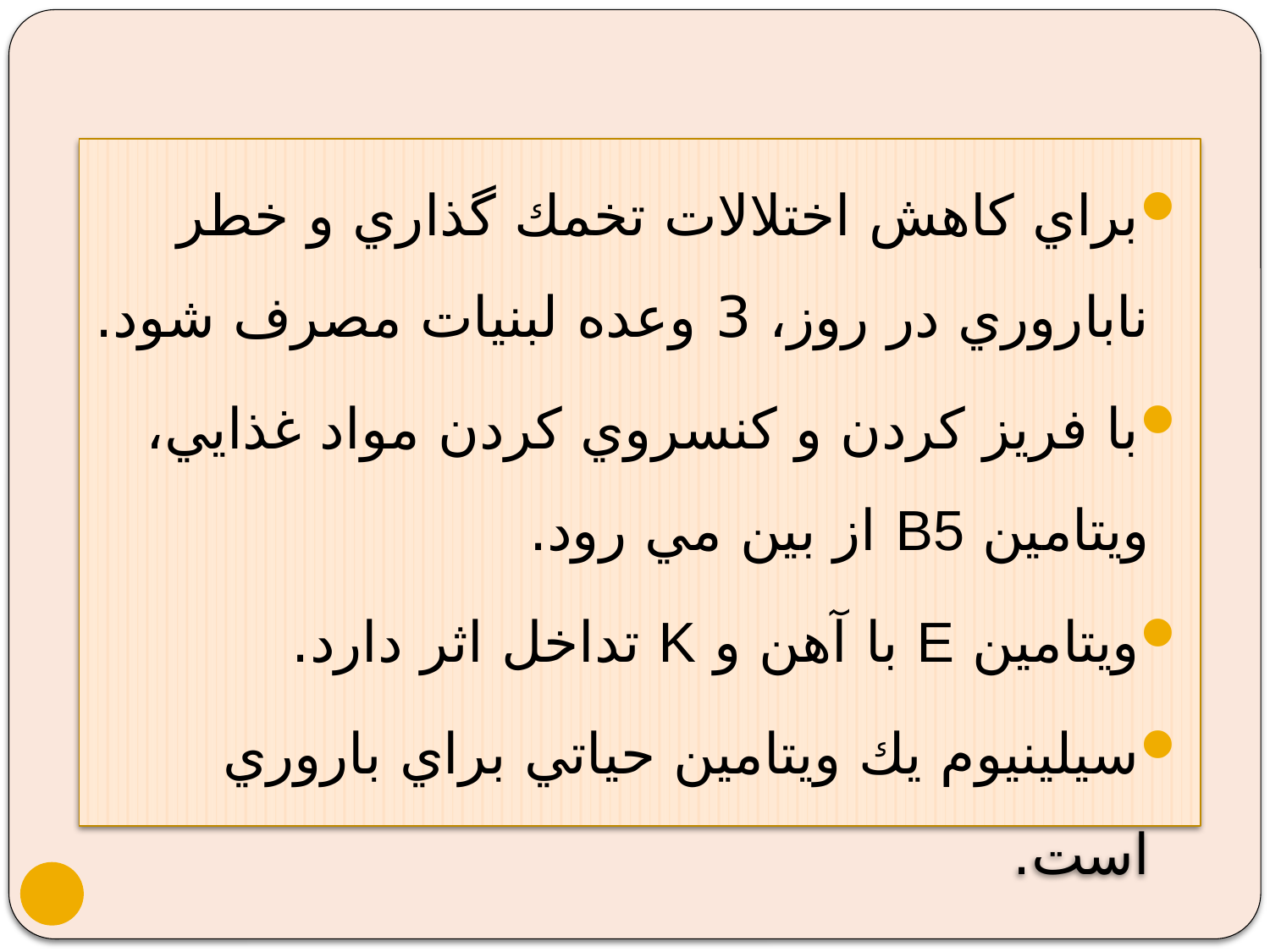

براي كاهش اختلالات تخمك گذاري و خطر ناباروري در روز، 3 وعده لبنيات مصرف شود.
با فريز كردن و كنسروي كردن مواد غذايي، ويتامين B5 از بين مي رود.
ويتامين E با آهن و K تداخل اثر دارد.
سيلينيوم يك ويتامين حياتي براي باروري است.
‌